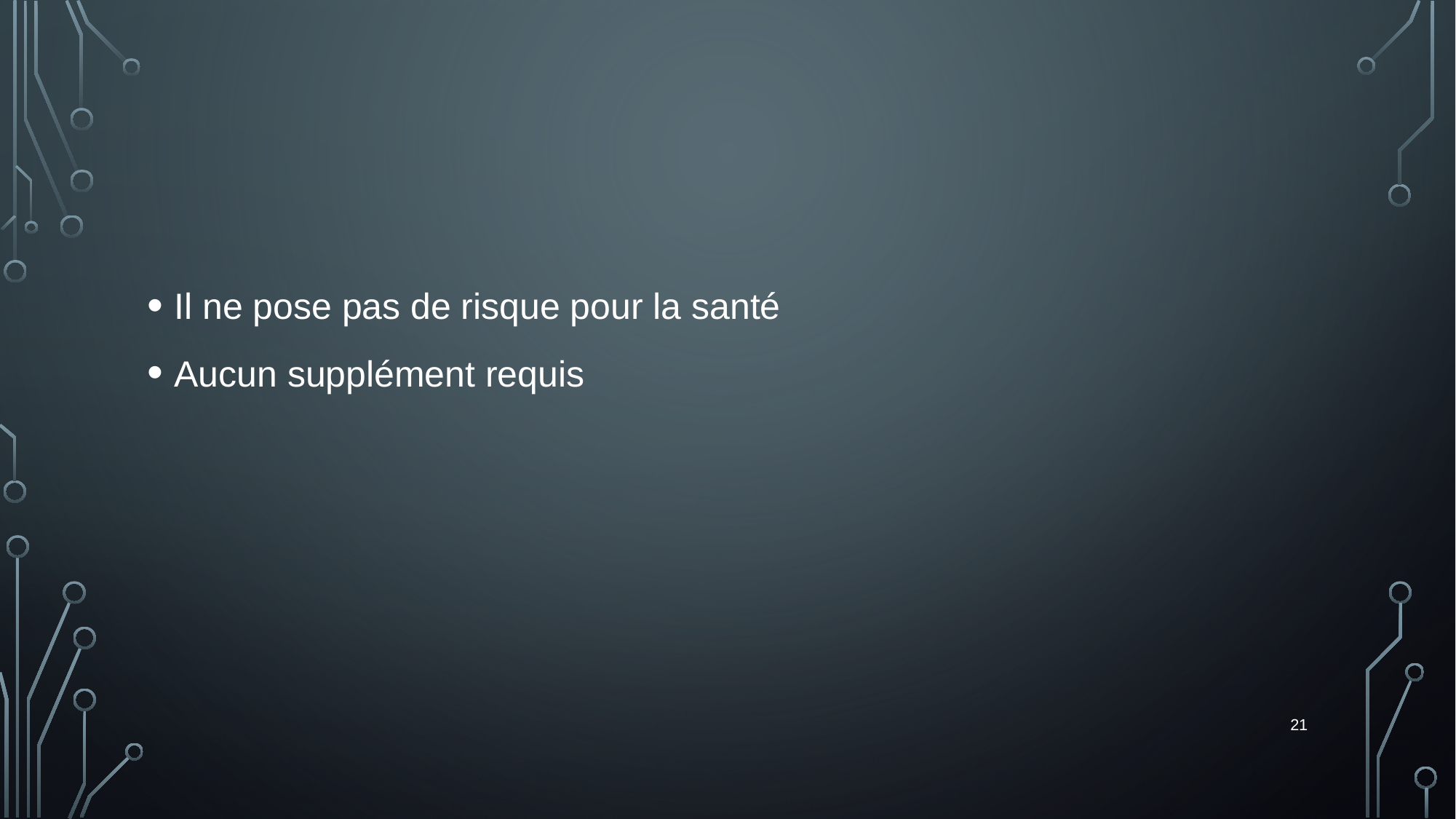

#
Il ne pose pas de risque pour la santé
Aucun supplément requis
21